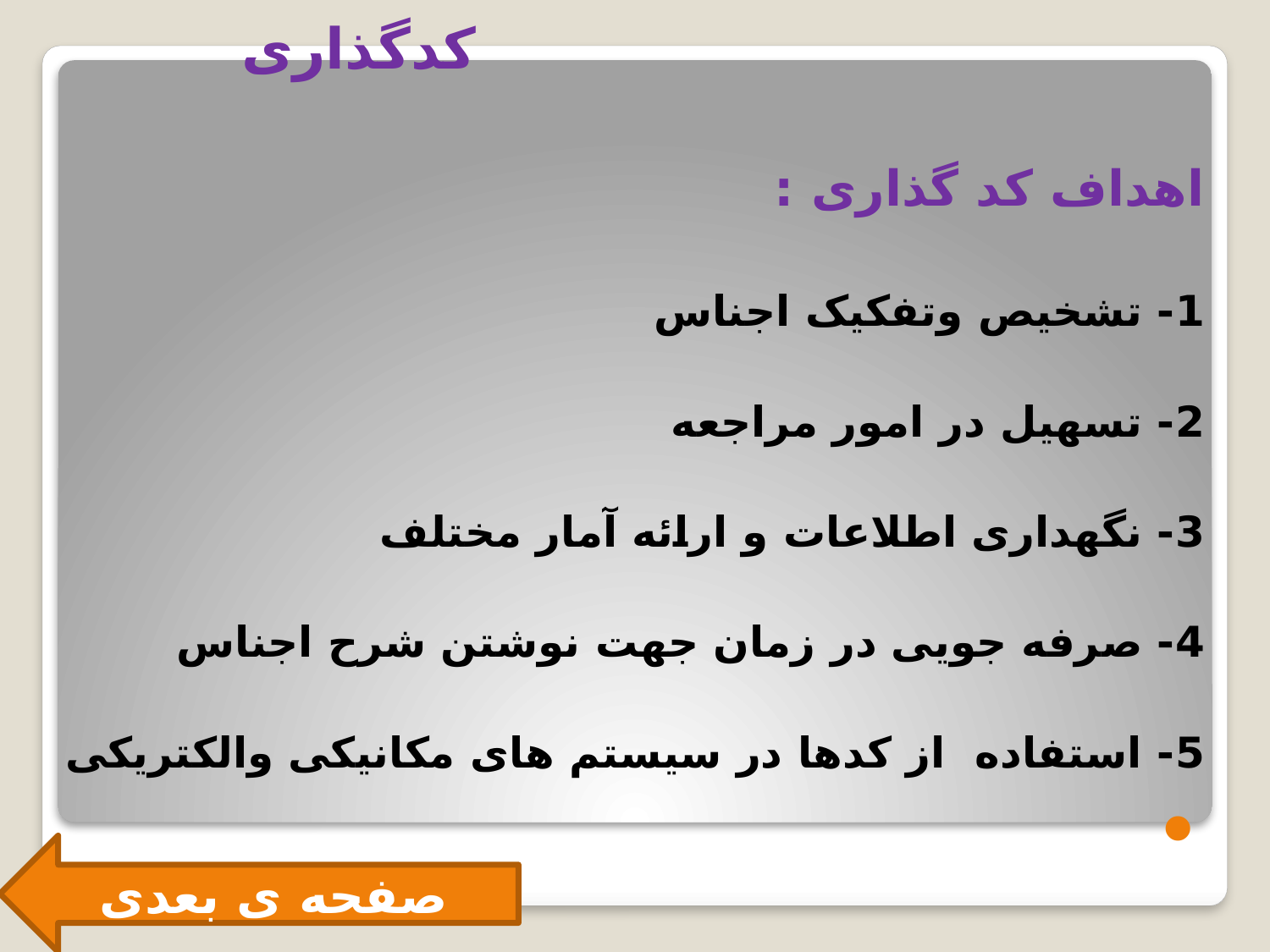

کدگذاری

اهداف کد گذاری :

1- تشخیص وتفکیک اجناس

2- تسهیل در امور مراجعه

3- نگهداری اطلاعات و ارائه آمار مختلف

4- صرفه جویی در زمان جهت نوشتن شرح اجناس

5- استفاده  از کدها در سیستم های مکانیکی والکتریکی

صفحه ی بعدی